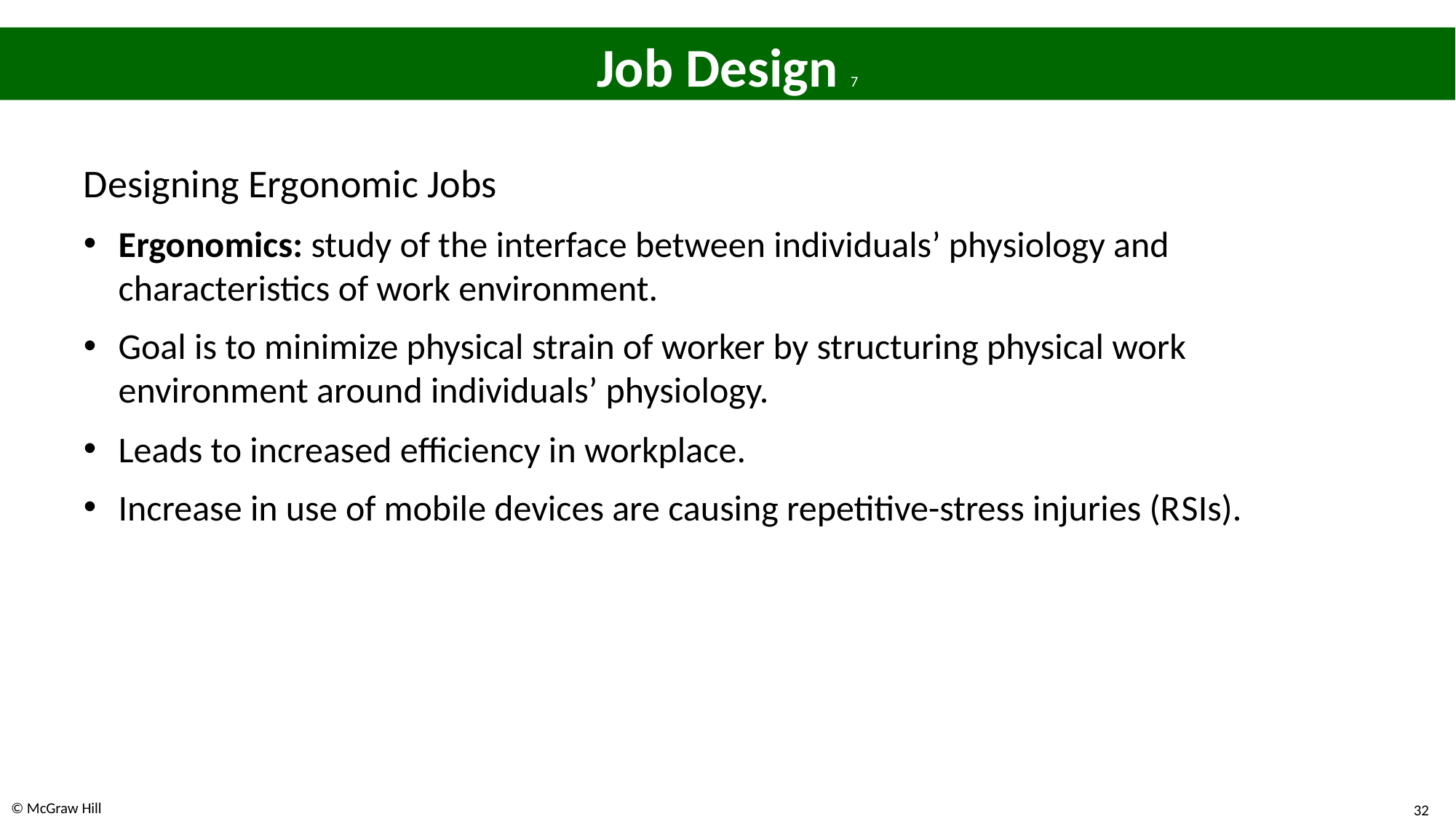

# Job Design 7
Designing Ergonomic Jobs
Ergonomics: study of the interface between individuals’ physiology and characteristics of work environment.
Goal is to minimize physical strain of worker by structuring physical work environment around individuals’ physiology.
Leads to increased efficiency in workplace.
Increase in use of mobile devices are causing repetitive-stress injuries (R S Is).